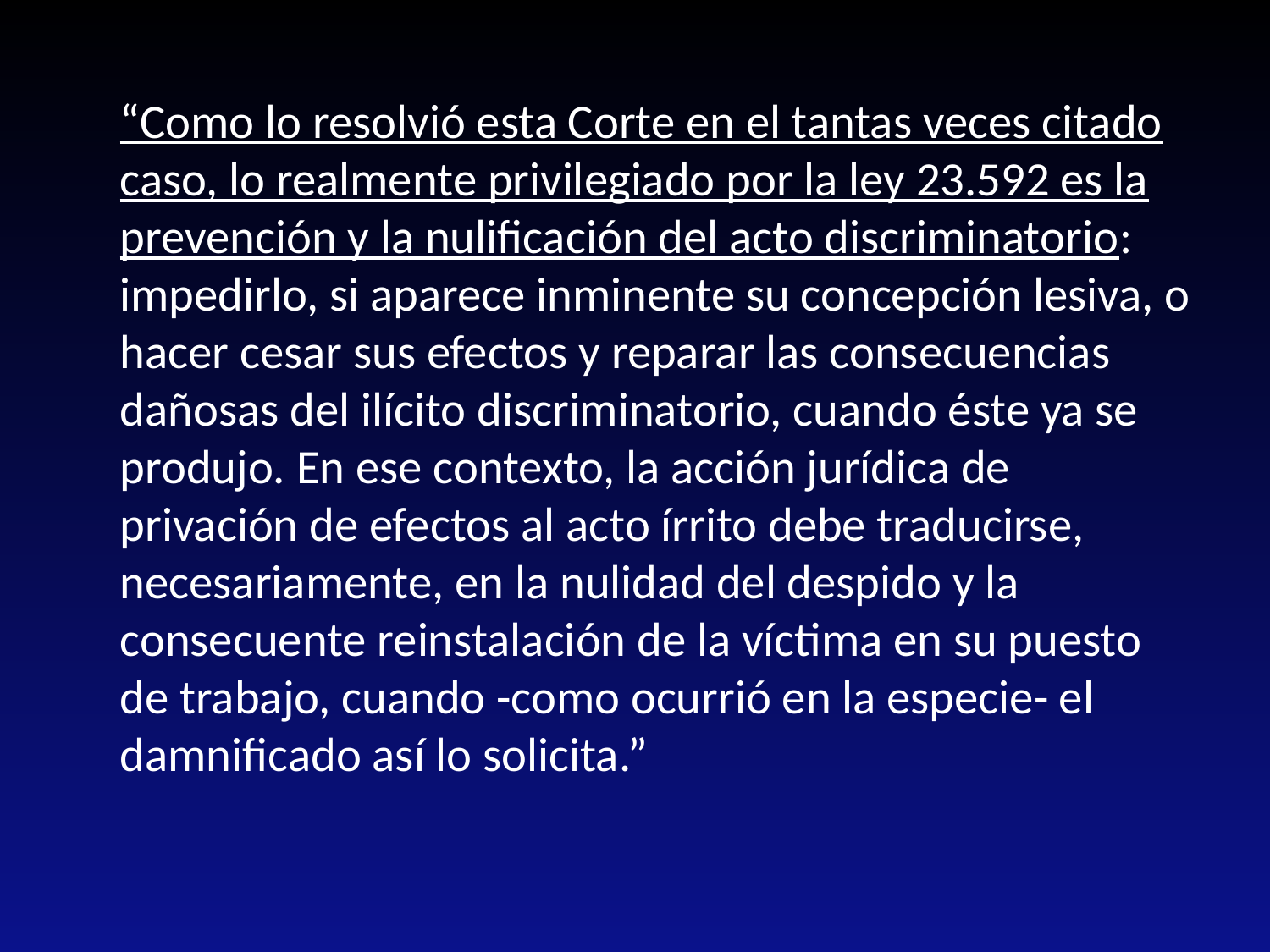

“Como lo resolvió esta Corte en el tantas veces citado caso, lo realmente privilegiado por la ley 23.592 es la prevención y la nulificación del acto discriminatorio: impedirlo, si aparece inminente su concepción lesiva, o hacer cesar sus efectos y reparar las consecuencias dañosas del ilícito discriminatorio, cuando éste ya se produjo. En ese contexto, la acción jurídica de privación de efectos al acto írrito debe traducirse, necesariamente, en la nulidad del despido y la consecuente reinstalación de la víctima en su puesto de trabajo, cuando -como ocurrió en la especie- el damnificado así lo solicita.”